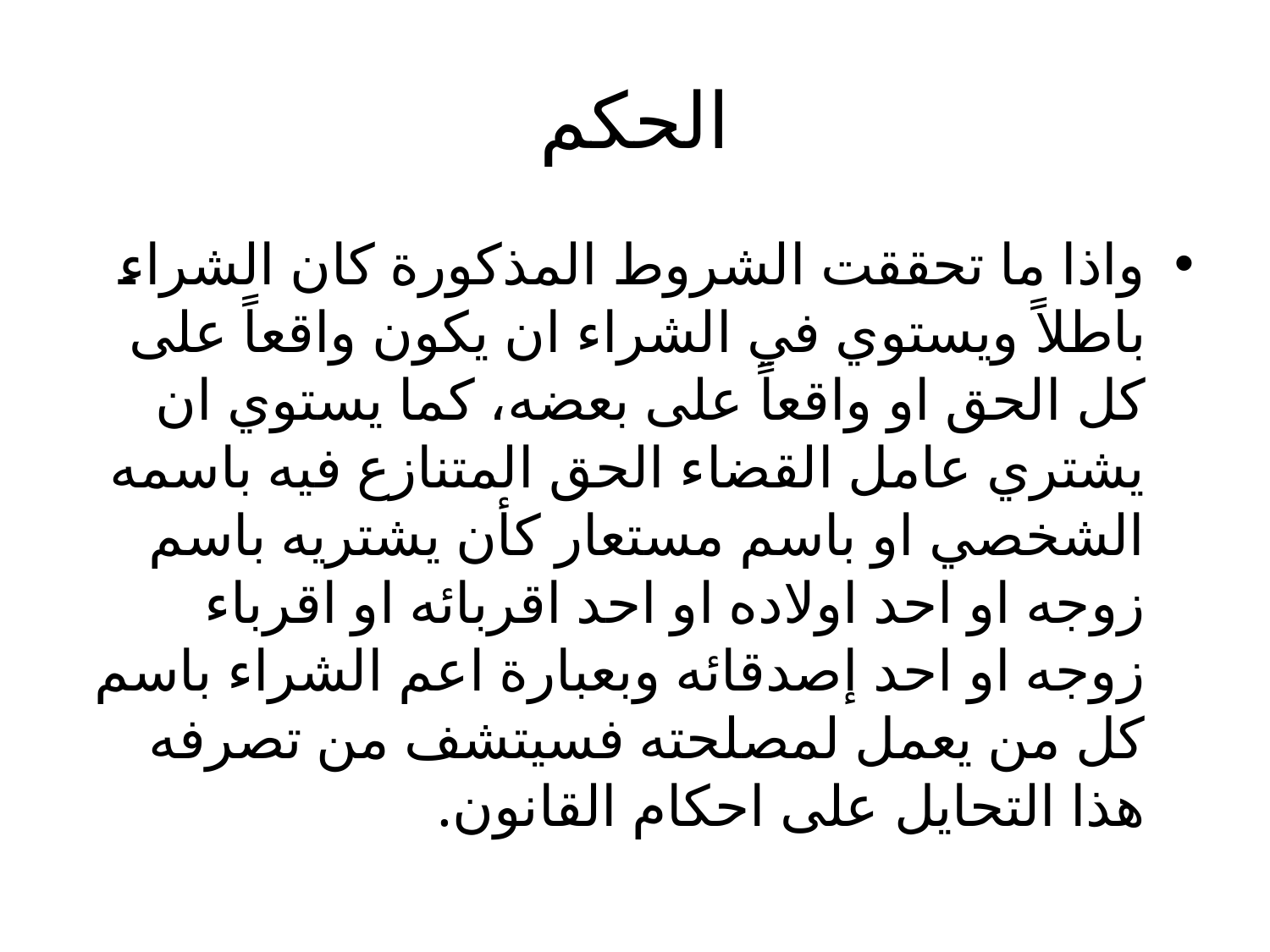

# الحكم
واذا ما تحققت الشروط المذكورة كان الشراء باطلاً ويستوي في الشراء ان يكون واقعاً على كل الحق او واقعاً على بعضه، كما يستوي ان يشتري عامل القضاء الحق المتنازع فيه باسمه الشخصي او باسم مستعار كأن يشتريه باسم زوجه او احد اولاده او احد اقربائه او اقرباء زوجه او احد إصدقائه وبعبارة اعم الشراء باسم كل من يعمل لمصلحته فسيتشف من تصرفه هذا التحايل على احكام القانون.